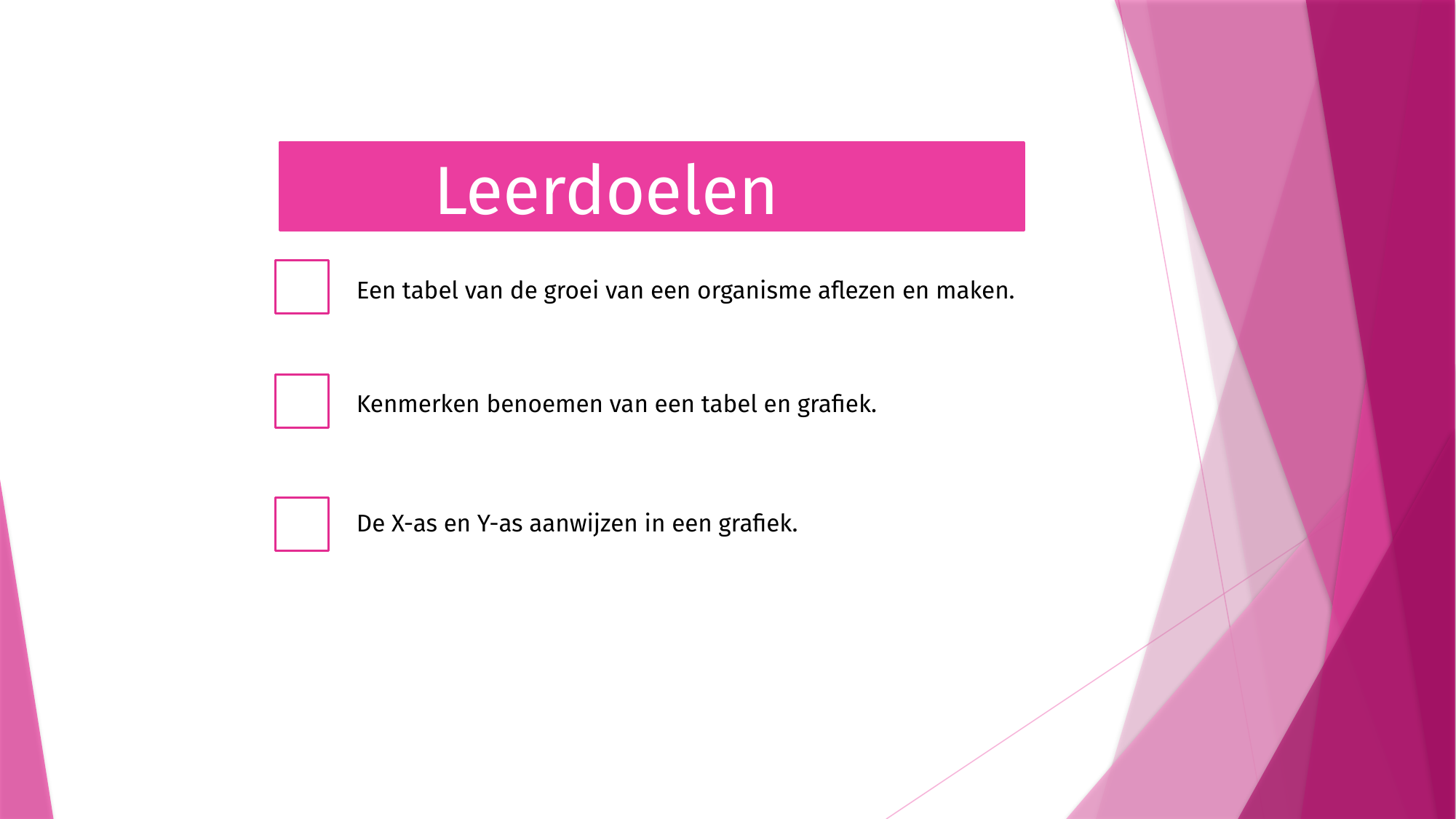

Leerdoelen

Kenmerken benoemen van een tabel en grafiek.
Een tabel van de groei van een organisme aflezen en maken.

De X-as en Y-as aanwijzen in een grafiek.